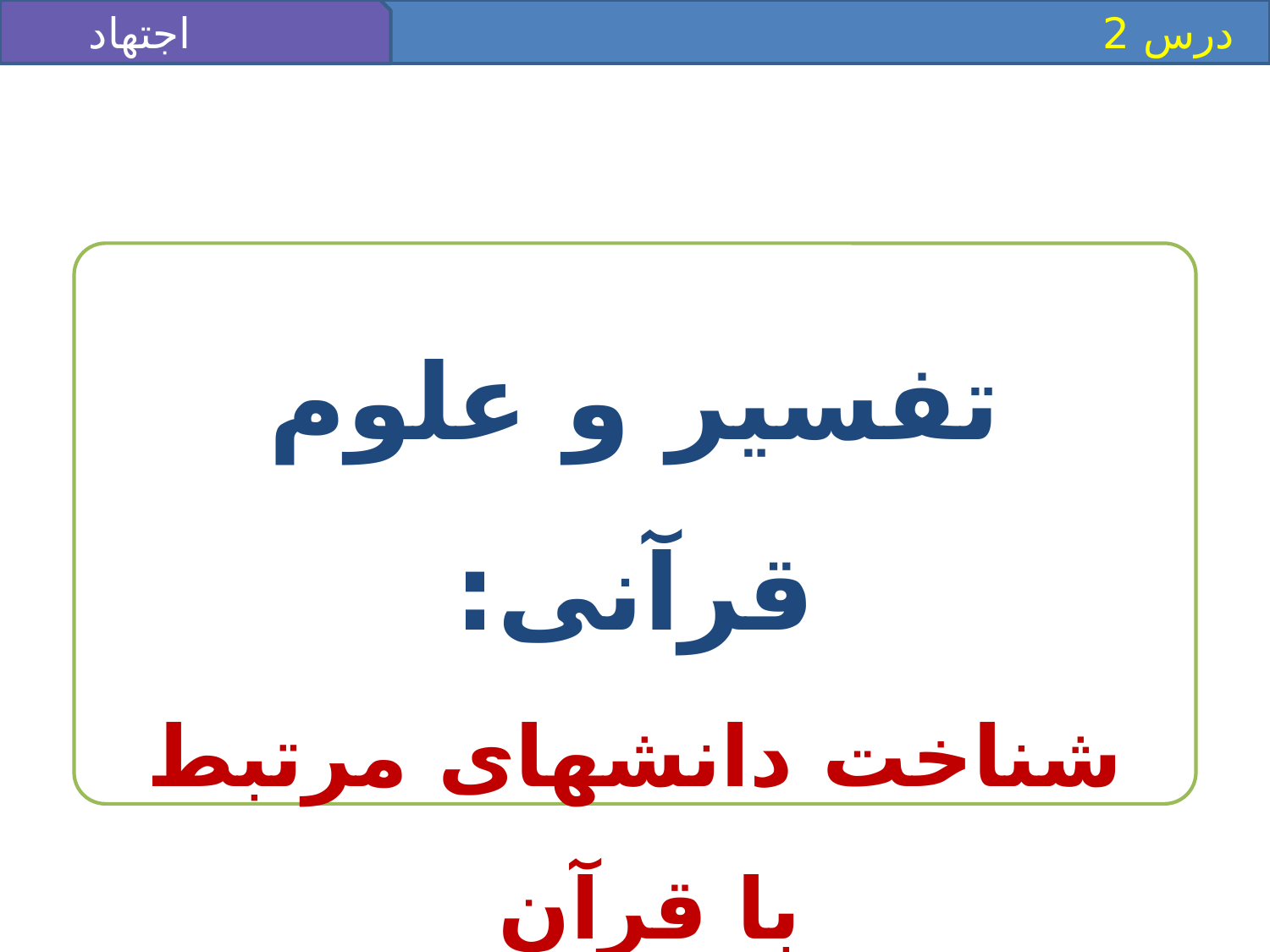

اجتهاد
 درس 2

تفسير و علوم قرآنى:
شناخت دانش‏هاى مرتبط با قرآن
و فهم دقيق آيات فقهى قرآن